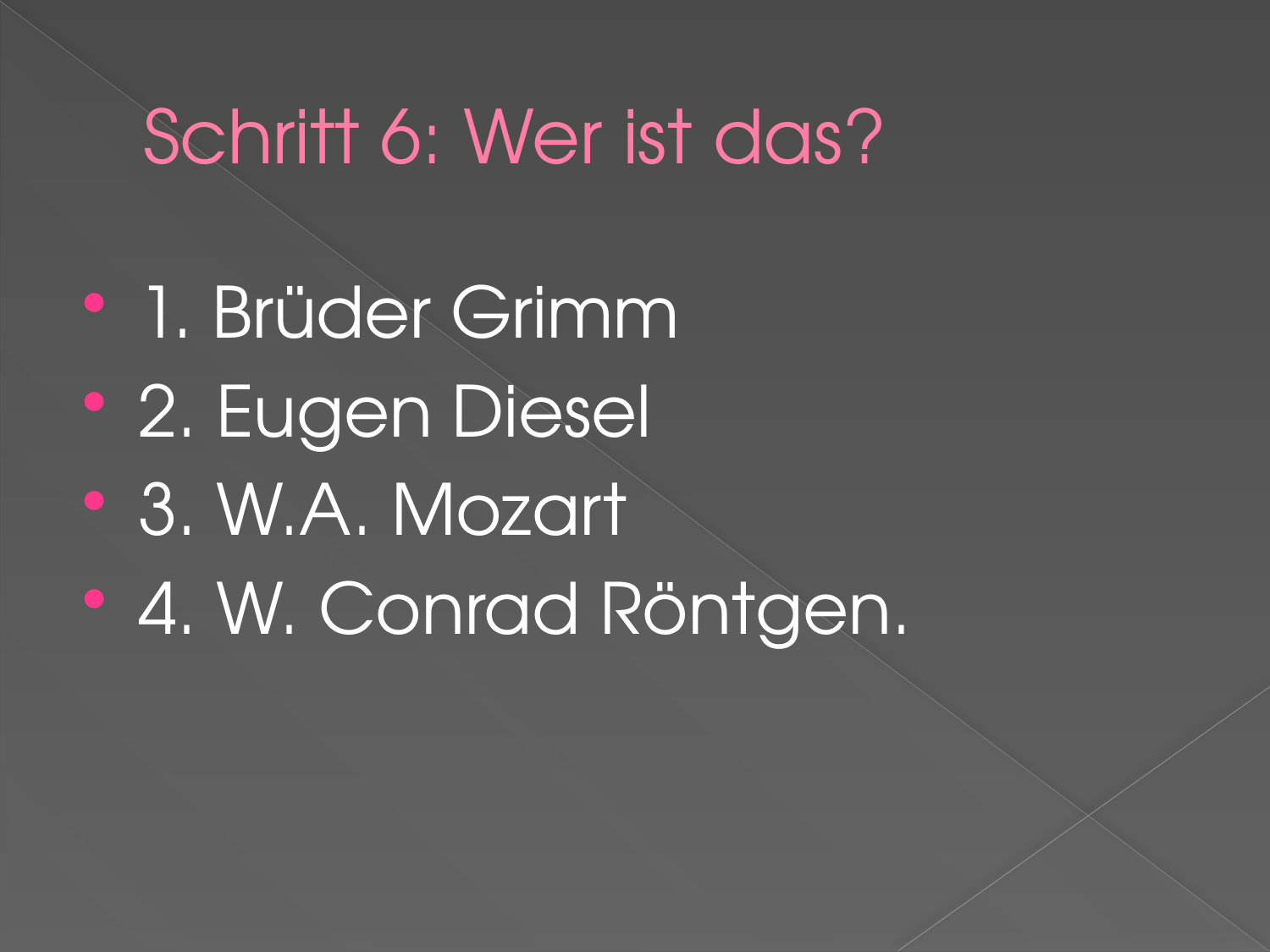

# Schritt 6: Wer ist das?
1. Brüder Grimm
2. Eugen Diesel
3. W.A. Mozart
4. W. Conrad Röntgen.